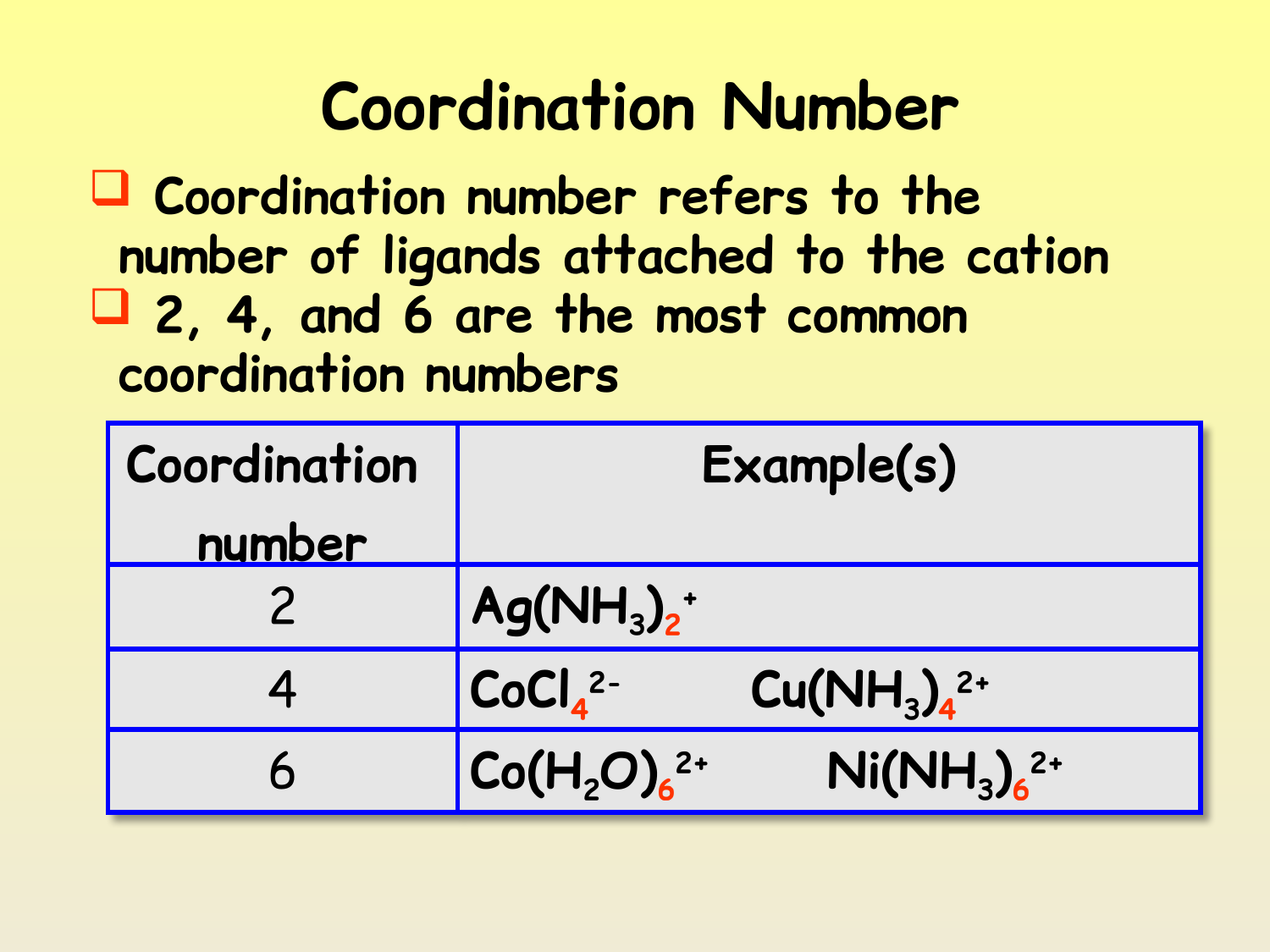

# Coordination Number
 Coordination number refers to the number of ligands attached to the cation
 2, 4, and 6 are the most common coordination numbers
| Coordination number | Example(s) |
| --- | --- |
| 2 | Ag(NH3)2+ |
| 4 | CoCl42- Cu(NH3)42+ |
| 6 | Co(H2O)62+ Ni(NH3)62+ |